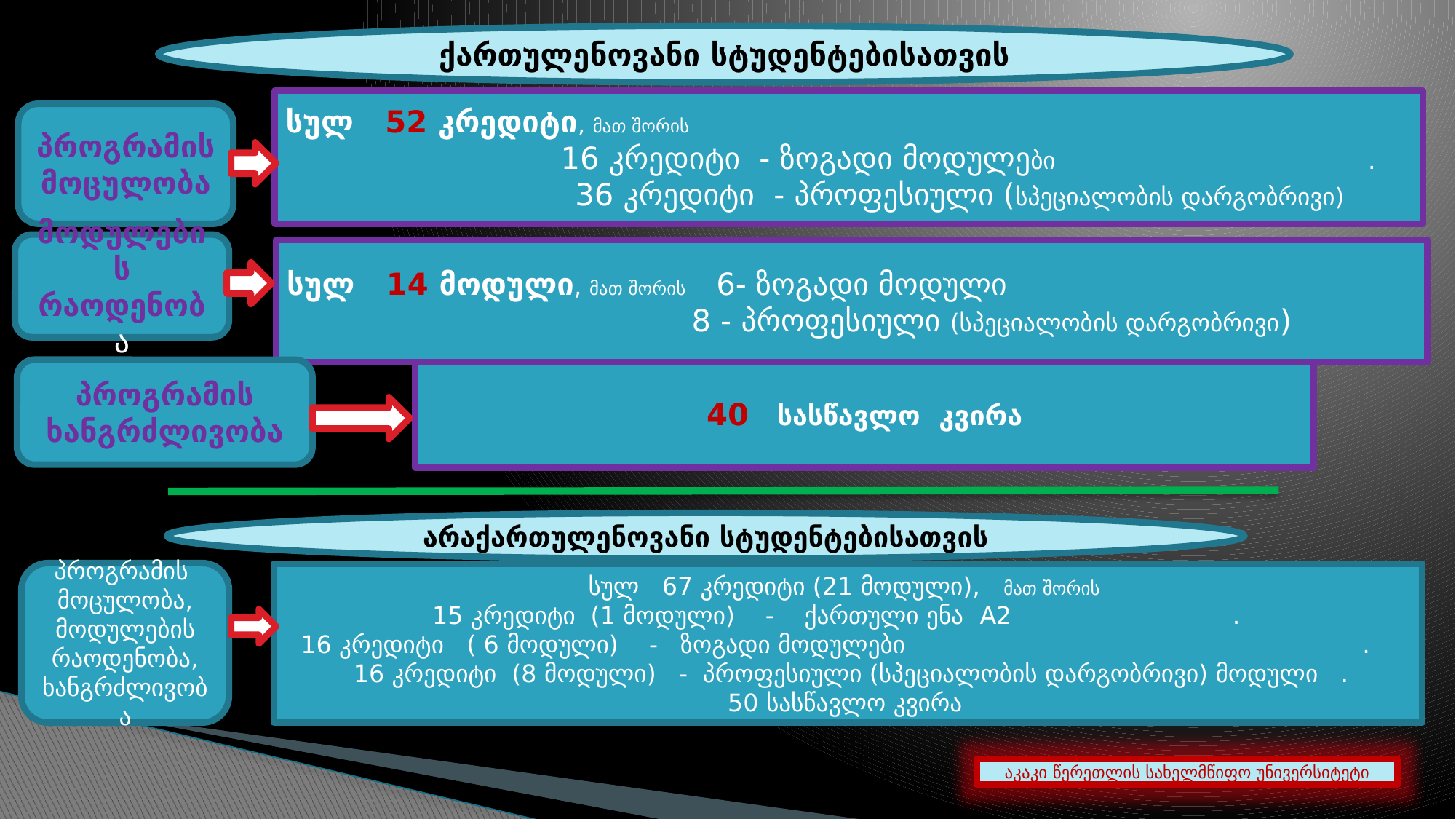

ქართულენოვანი სტუდენტებისათვის

სულ   52 კრედიტი, მათ შორის
                                    16 კრედიტი  - ზოგადი მოდულები                                         .
                        36 კრედიტი  - პროფესიული (სპეციალობის დარგობრივი)

მოდულები
პროგრამის
მოცულობა
#

მოდულების რაოდენობა
სულ   14 მოდული, მათ შორის    6- ზოგადი მოდული
                                          8 - პროფესიული (სპეციალობის დარგობრივი)

40   სასწავლო  კვირა
პროგრამის ხანგრძლივობა

არაქართულენოვანი სტუდენტებისათვის
პროგრამის
მოცულობა, მოდულების რაოდენობა, ხანგრძლივობა
სულ   67 კრედიტი (21 მოდული),   მათ შორის
 15 კრედიტი  (1 მოდული)    -    ქართული ენა  A2                             .
16 კრედიტი   ( 6 მოდული)    -   ზოგადი მოდულები                                                            .
 16 კრედიტი  (8 მოდული)   -  პროფესიული (სპეციალობის დარგობრივი) მოდული   .
                                                          50 სასწავლო კვირა

აკაკი წერეთლის სახელმწიფო უნივერსიტეტი